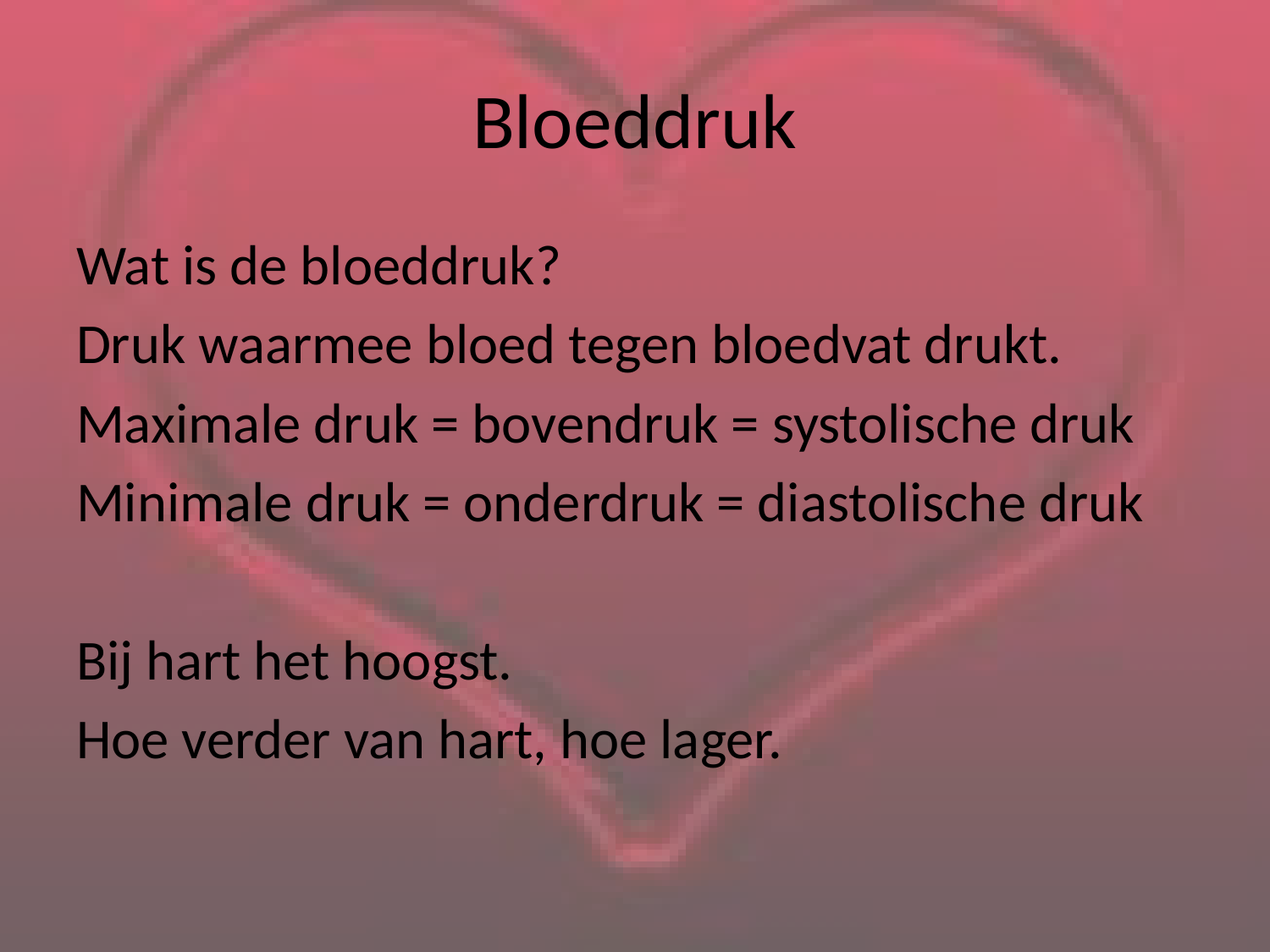

# Bloeddruk
Wat is de bloeddruk?
Druk waarmee bloed tegen bloedvat drukt.
Maximale druk = bovendruk = systolische druk
Minimale druk = onderdruk = diastolische druk

Bij hart het hoogst.
Hoe verder van hart, hoe lager.